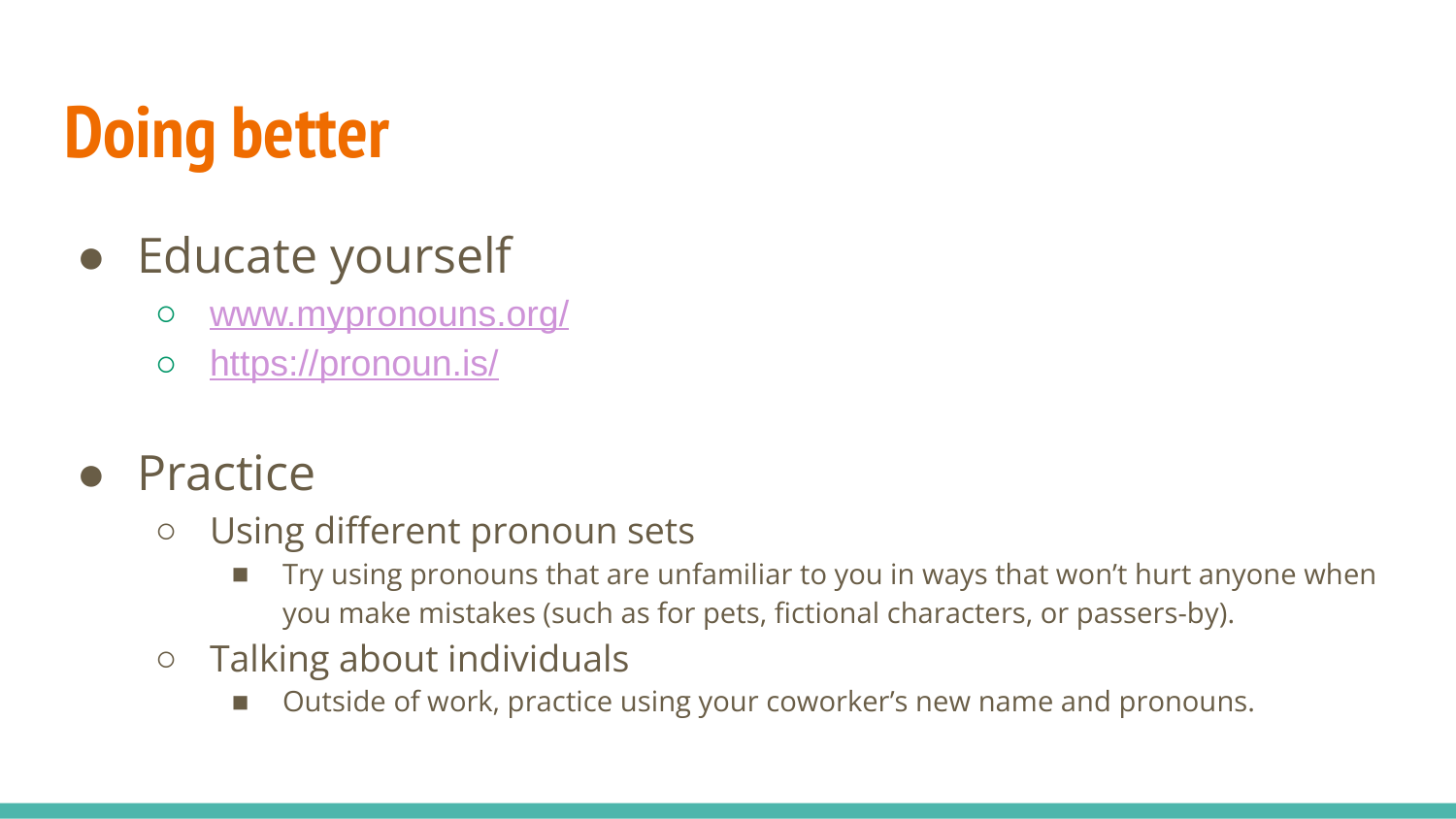

# Doing better
Educate yourself
www.mypronouns.org/
https://pronoun.is/

Practice
Using different pronoun sets
Try using pronouns that are unfamiliar to you in ways that won’t hurt anyone when you make mistakes (such as for pets, fictional characters, or passers-by).
Talking about individuals
Outside of work, practice using your coworker’s new name and pronouns.